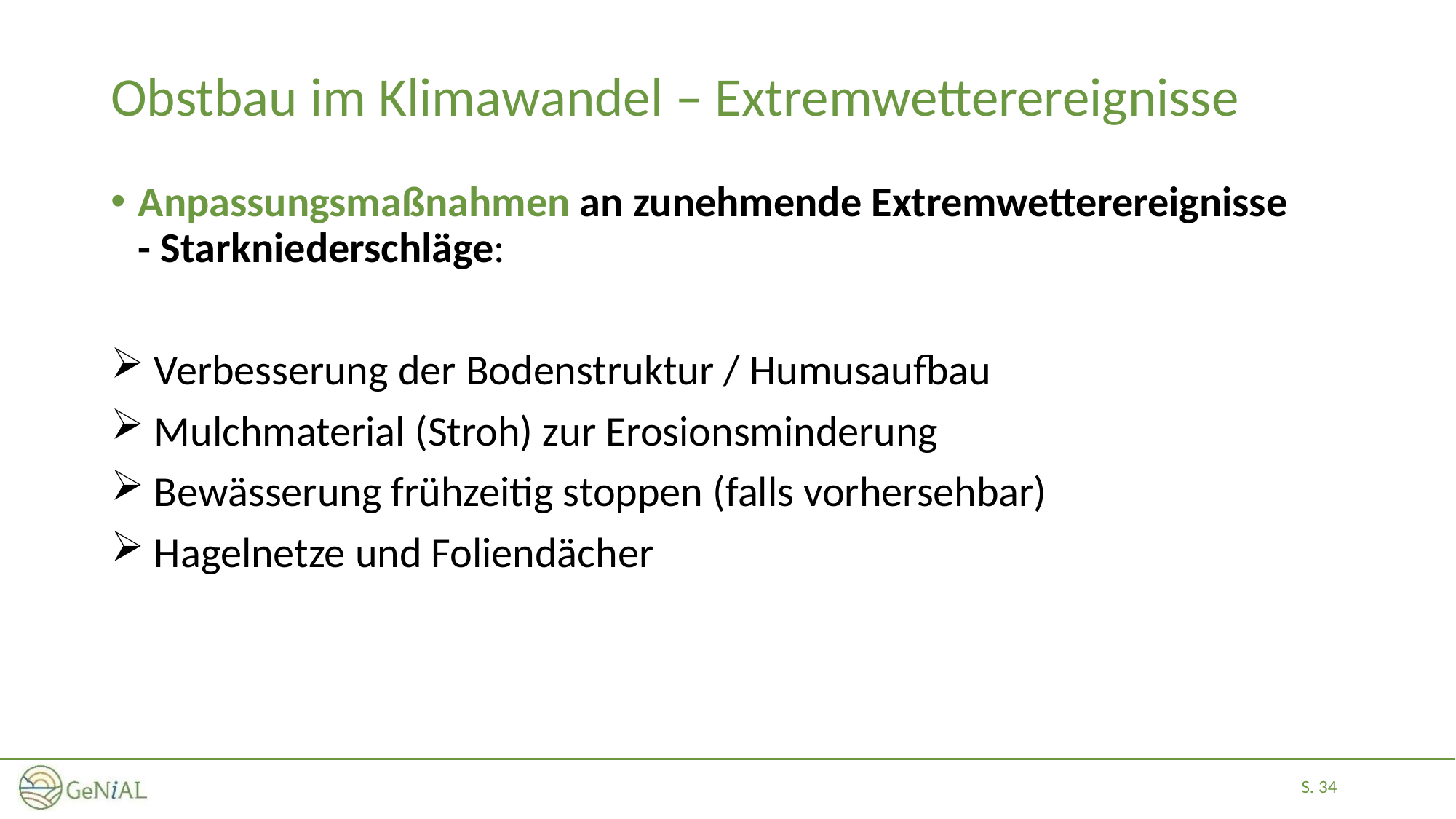

# Obstbau im Klimawandel – Extremwetterereignisse
Anpassungsmaßnahmen an zunehmende Extremwetterereignisse
- Starkniederschläge:

 Verbesserung der Bodenstruktur / Humusaufbau
 Mulchmaterial (Stroh) zur Erosionsminderung
 Bewässerung frühzeitig stoppen (falls vorhersehbar)
 Hagelnetze und Foliendächer